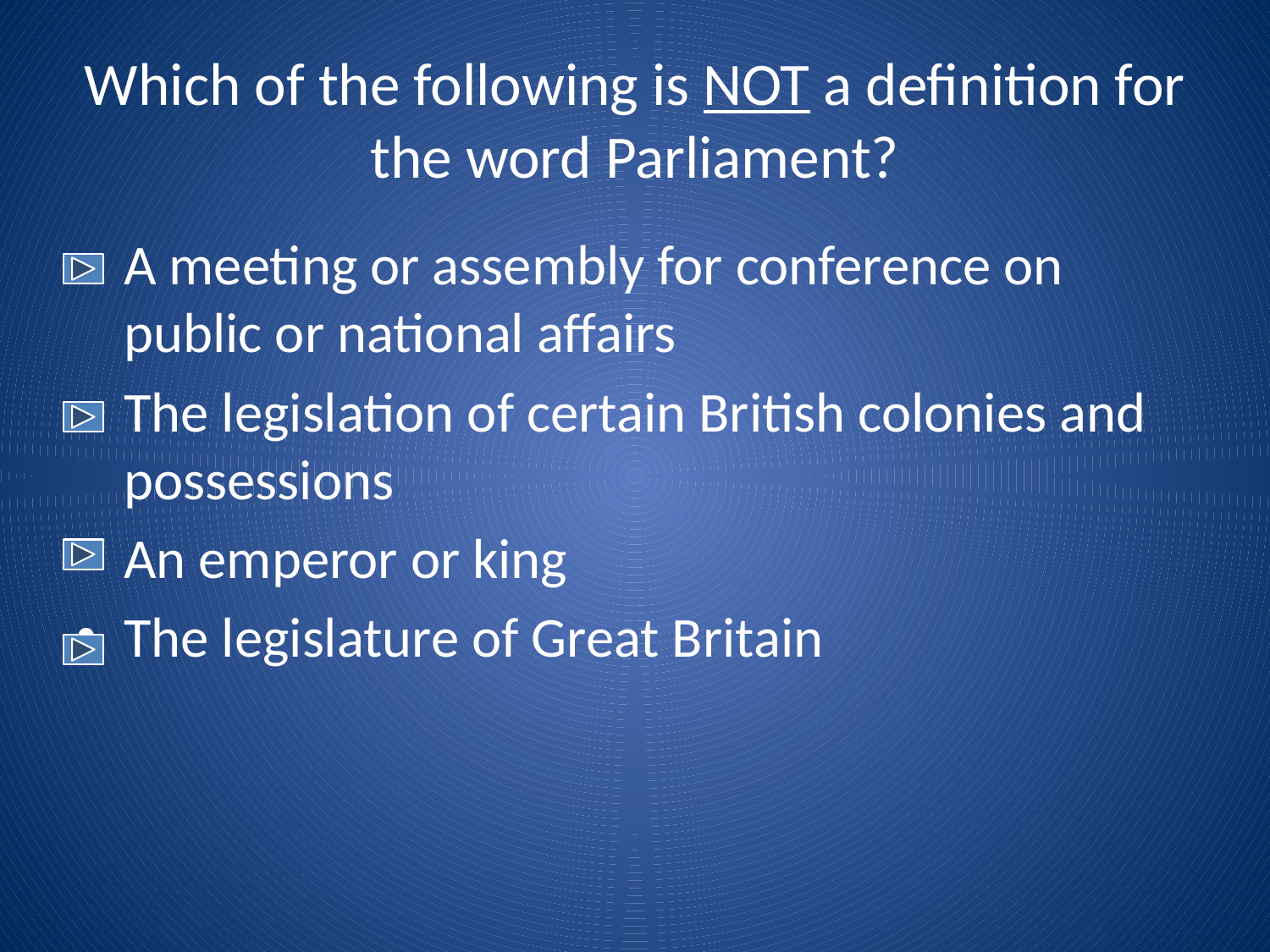

# Which of the following is NOT a definition for the word Parliament?
A meeting or assembly for conference on public or national affairs
The legislation of certain British colonies and possessions
An emperor or king
The legislature of Great Britain